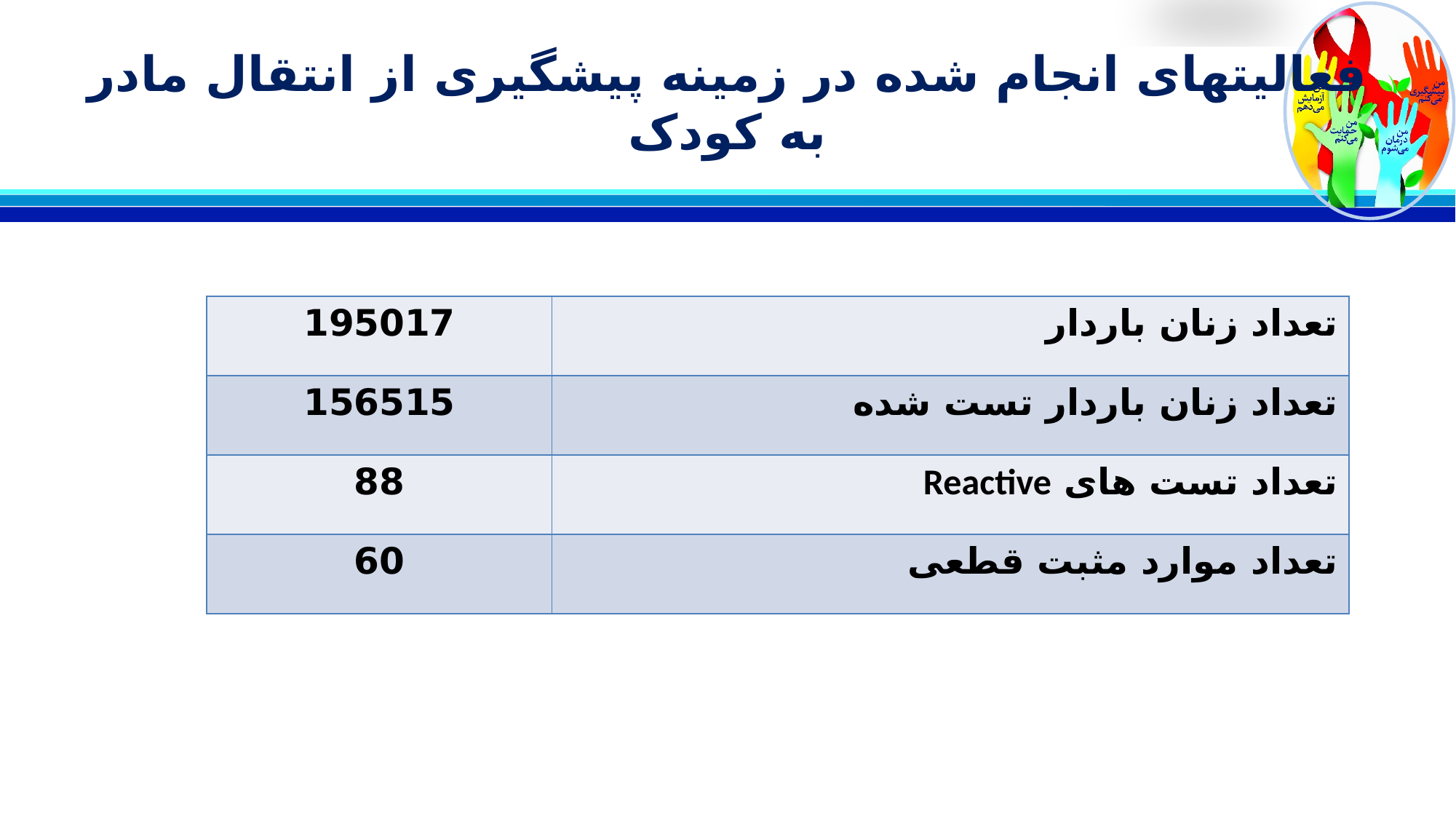

# فعالیتهای انجام شده در زمینه پیشگیری از انتقال مادر به کودک

| 195017 | تعداد زنان باردار |
| --- | --- |
| 156515 | تعداد زنان باردار تست شده |
| 88 | تعداد تست های Reactive |
| 60 | تعداد موارد مثبت قطعی |